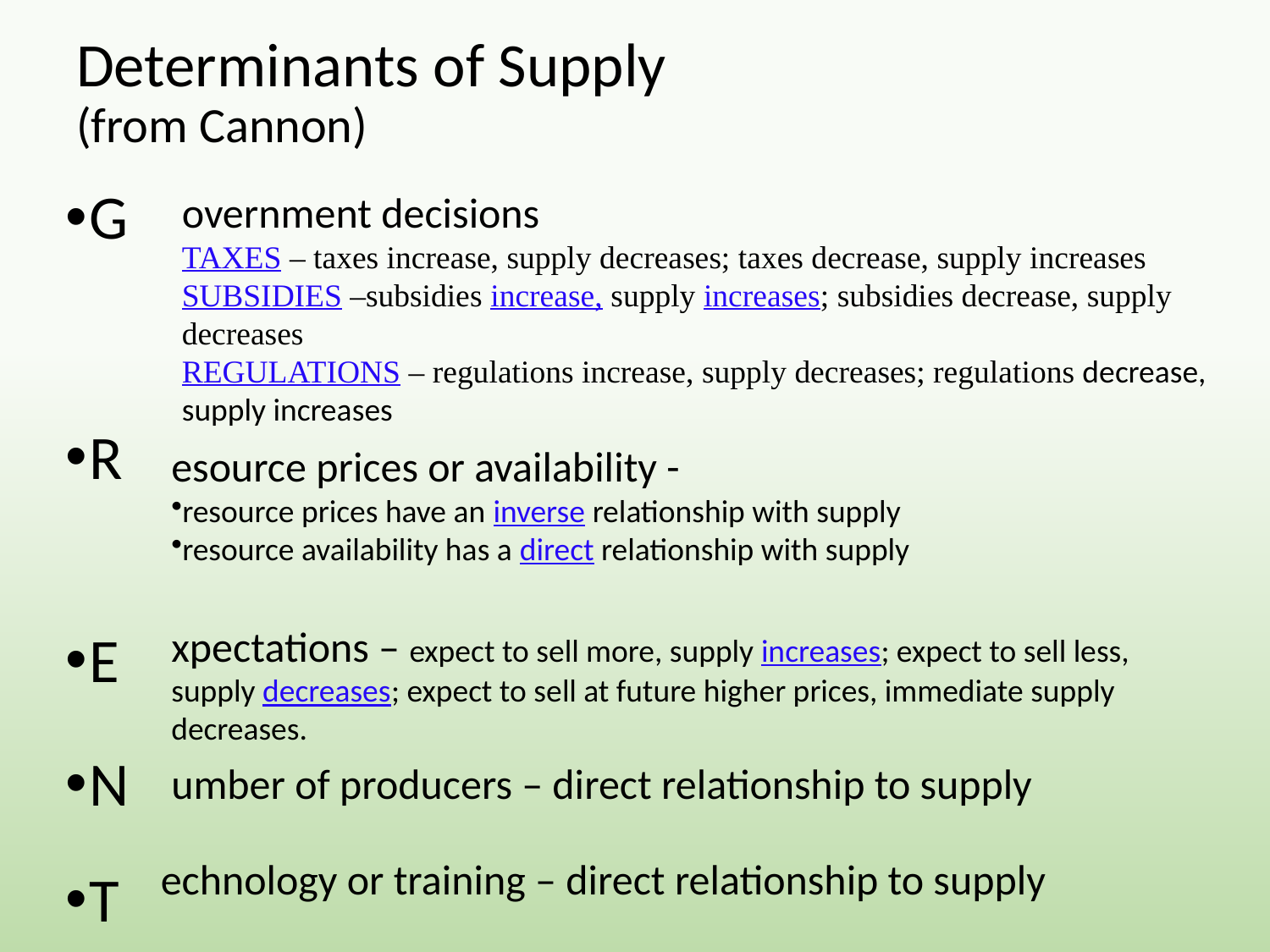

# Determinants of Supply (from Cannon)
G

R

E

N

T
overnment decisions
TAXES – taxes increase, supply decreases; taxes decrease, supply increases
SUBSIDIES –subsidies increase, supply increases; subsidies decrease, supply decreases
REGULATIONS – regulations increase, supply decreases; regulations decrease, supply increases
esource prices or availability -
resource prices have an inverse relationship with supply
resource availability has a direct relationship with supply

xpectations – expect to sell more, supply increases; expect to sell less, supply decreases; expect to sell at future higher prices, immediate supply decreases.
umber of producers – direct relationship to supply
echnology or training – direct relationship to supply